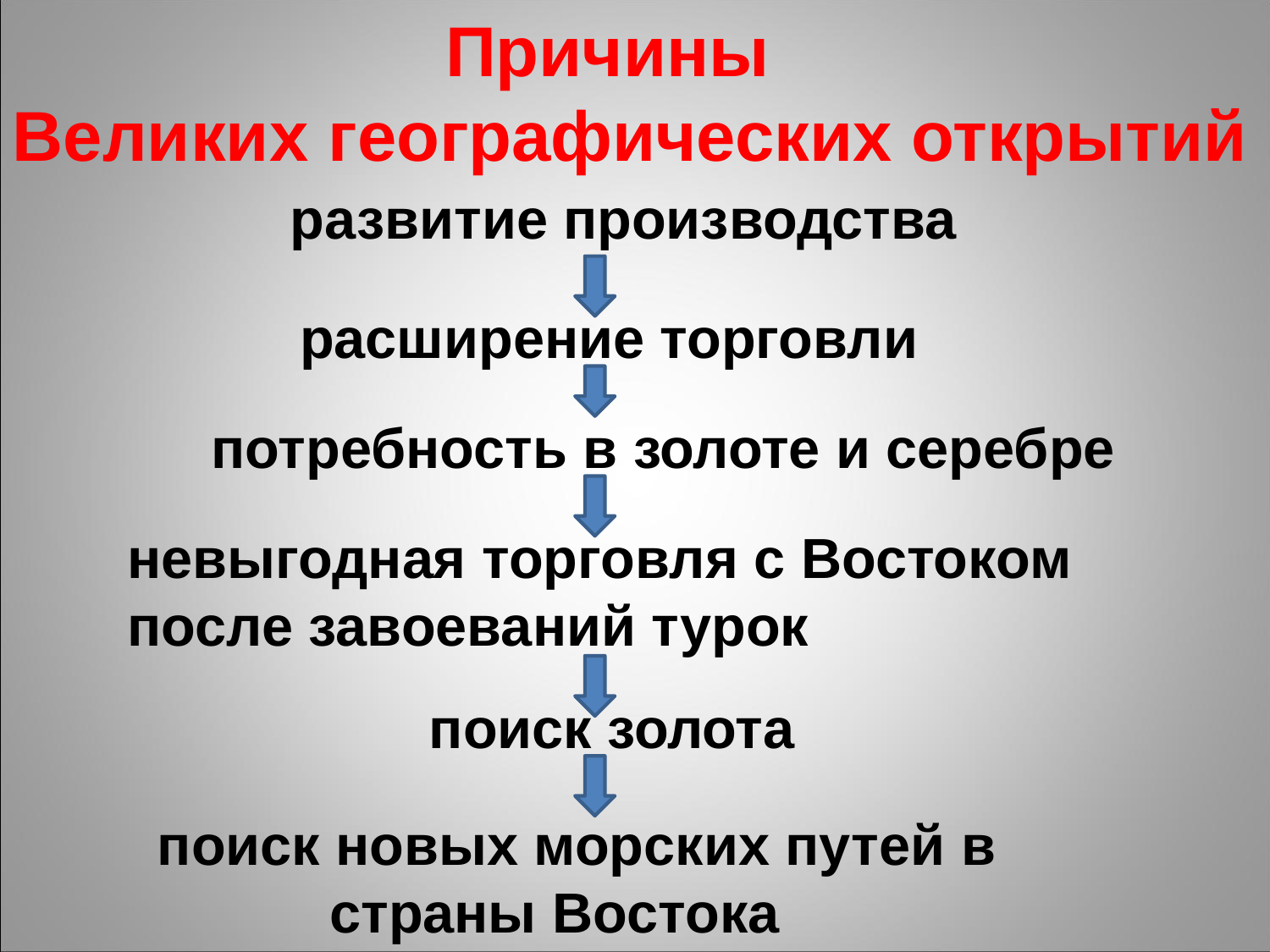

Причины
Великих географических открытий
развитие производства

расширение торговли

потребность в золоте и серебре

невыгодная торговля с Востоком	после завоеваний турок

поиск золота

поиск новых морских путей в
           страны Востока